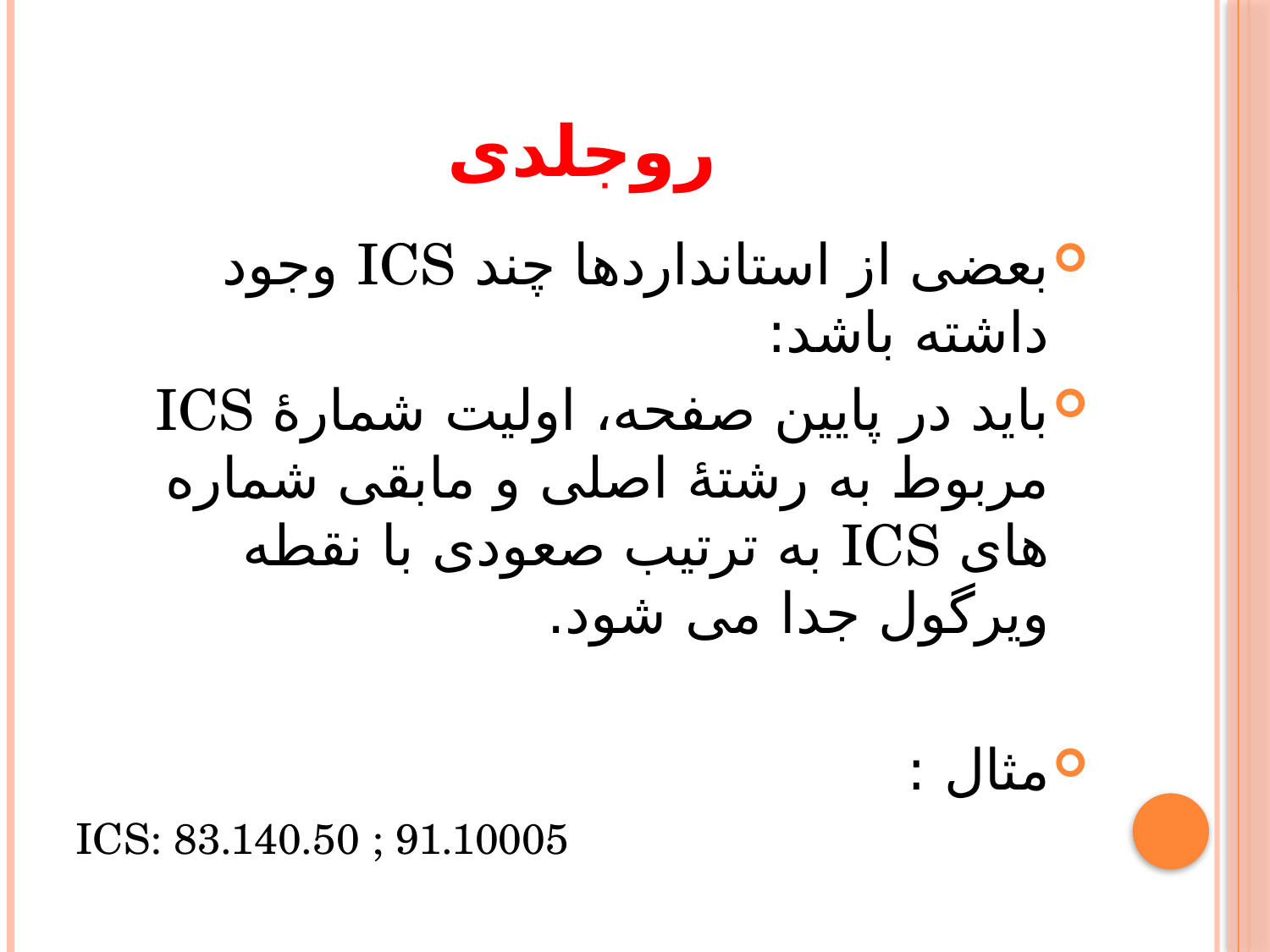

# روجلدی
بعضی از استانداردها چند ICS وجود داشته باشد:
باید در پایین صفحه، اولیت شمارۀ ICS مربوط به رشتۀ اصلی و مابقی شماره های ICS به ترتیب صعودی با نقطه ویرگول جدا می شود.

مثال :
ICS: 83.140.50 ; 91.10005